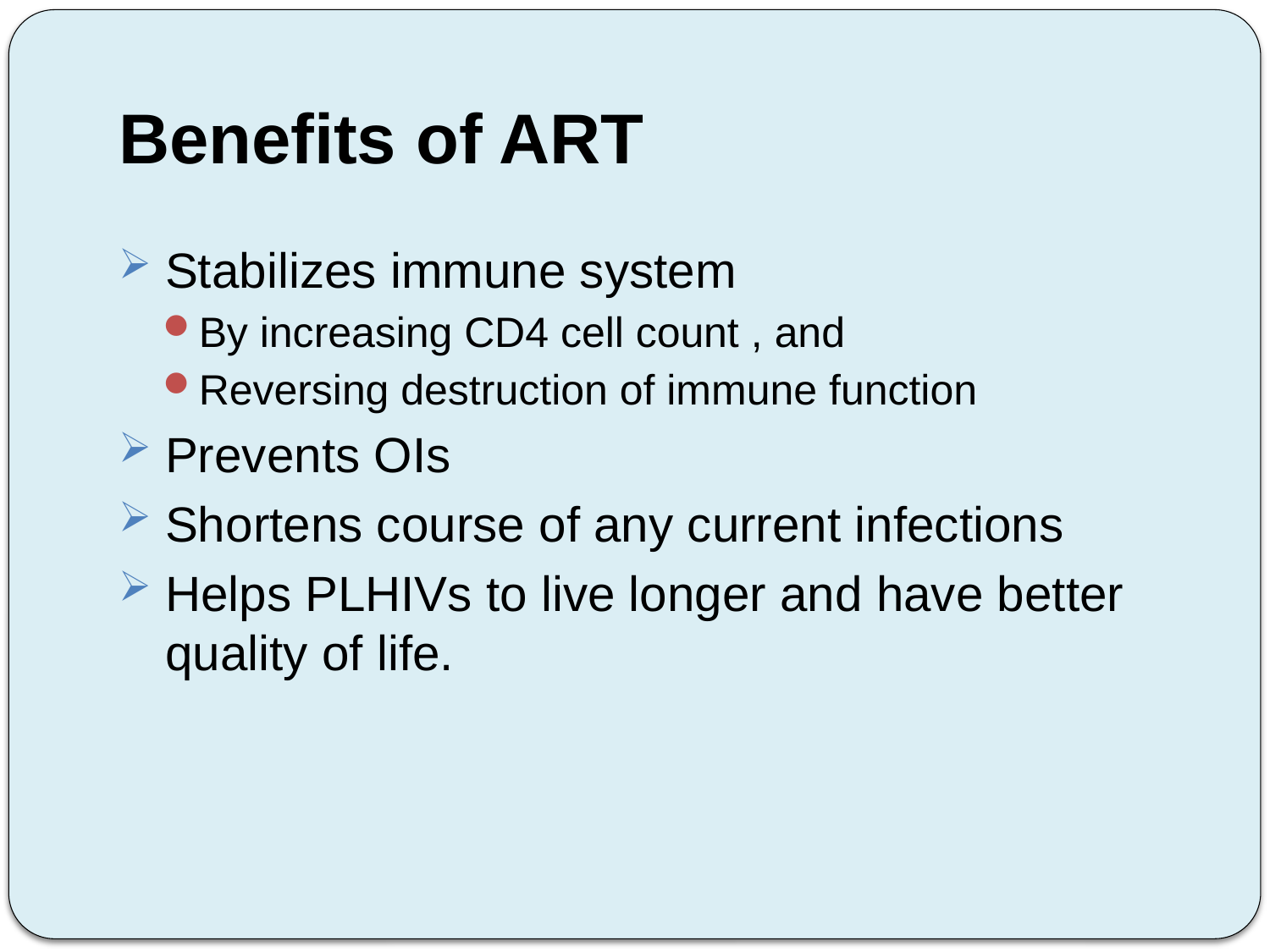

# Benefits of ART
Stabilizes immune system
By increasing CD4 cell count , and
Reversing destruction of immune function
Prevents OIs
Shortens course of any current infections
Helps PLHIVs to live longer and have better quality of life.